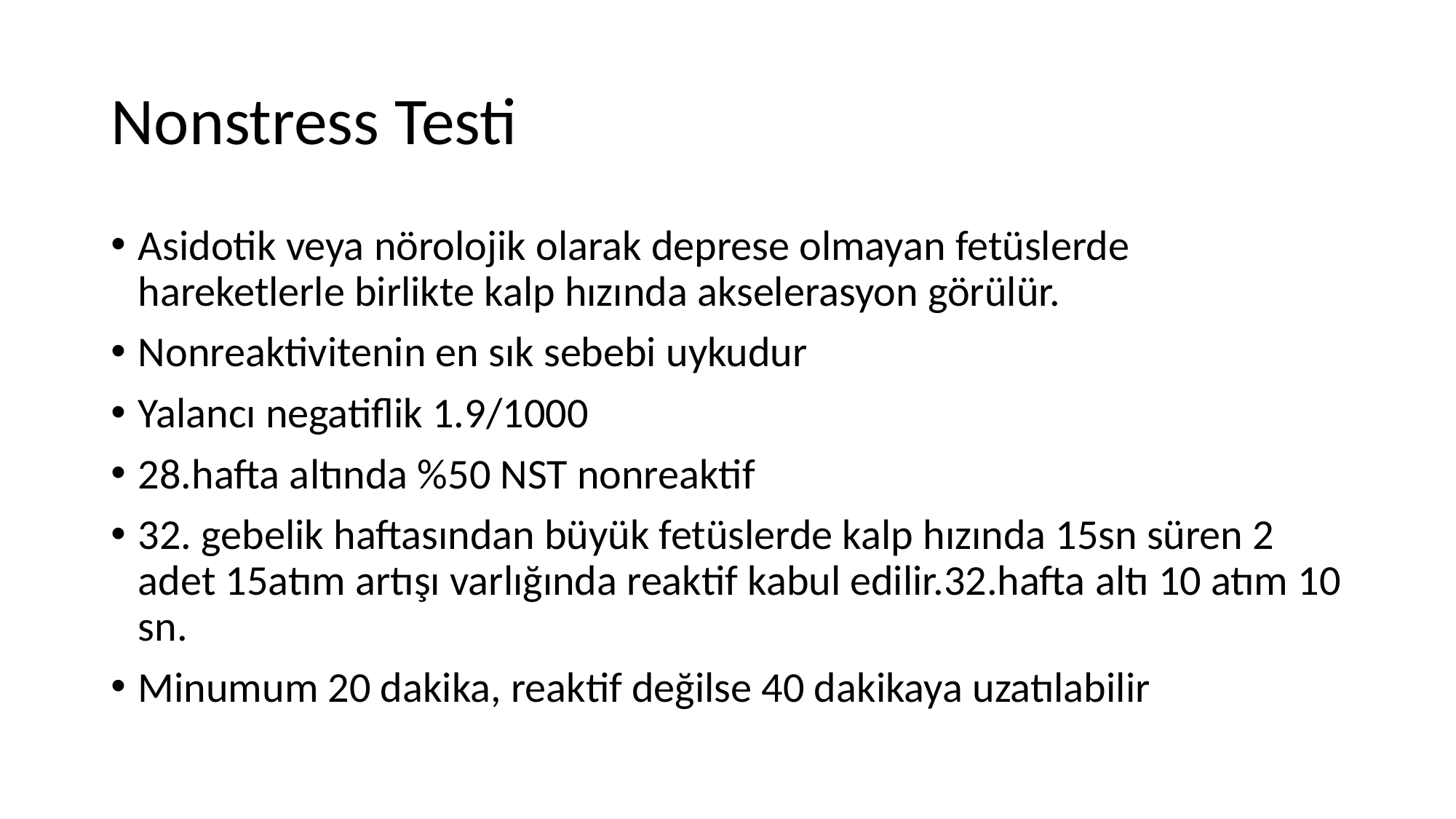

# Nonstress Testi
Asidotik veya nörolojik olarak deprese olmayan fetüslerde hareketlerle birlikte kalp hızında akselerasyon görülür.
Nonreaktivitenin en sık sebebi uykudur
Yalancı negatiflik 1.9/1000
28.hafta altında %50 NST nonreaktif
32. gebelik haftasından büyük fetüslerde kalp hızında 15sn süren 2 adet 15atım artışı varlığında reaktif kabul edilir.32.hafta altı 10 atım 10 sn.
Minumum 20 dakika, reaktif değilse 40 dakikaya uzatılabilir